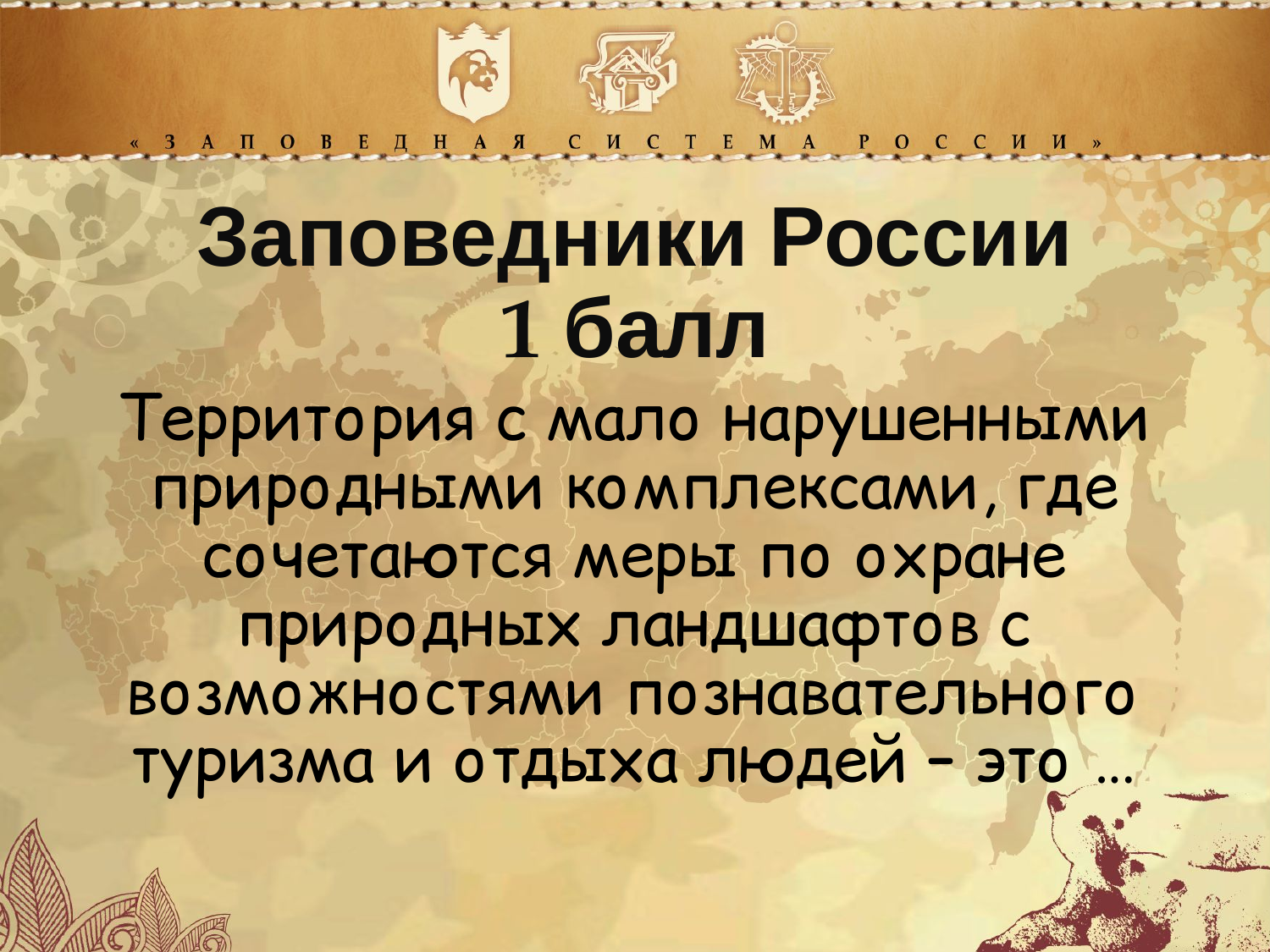

Заповедники России
1 балл
Территория с мало нарушенными природными комплексами, где сочетаются меры по охране природных ландшафтов с возможностями познавательного туризма и отдыха людей – это …